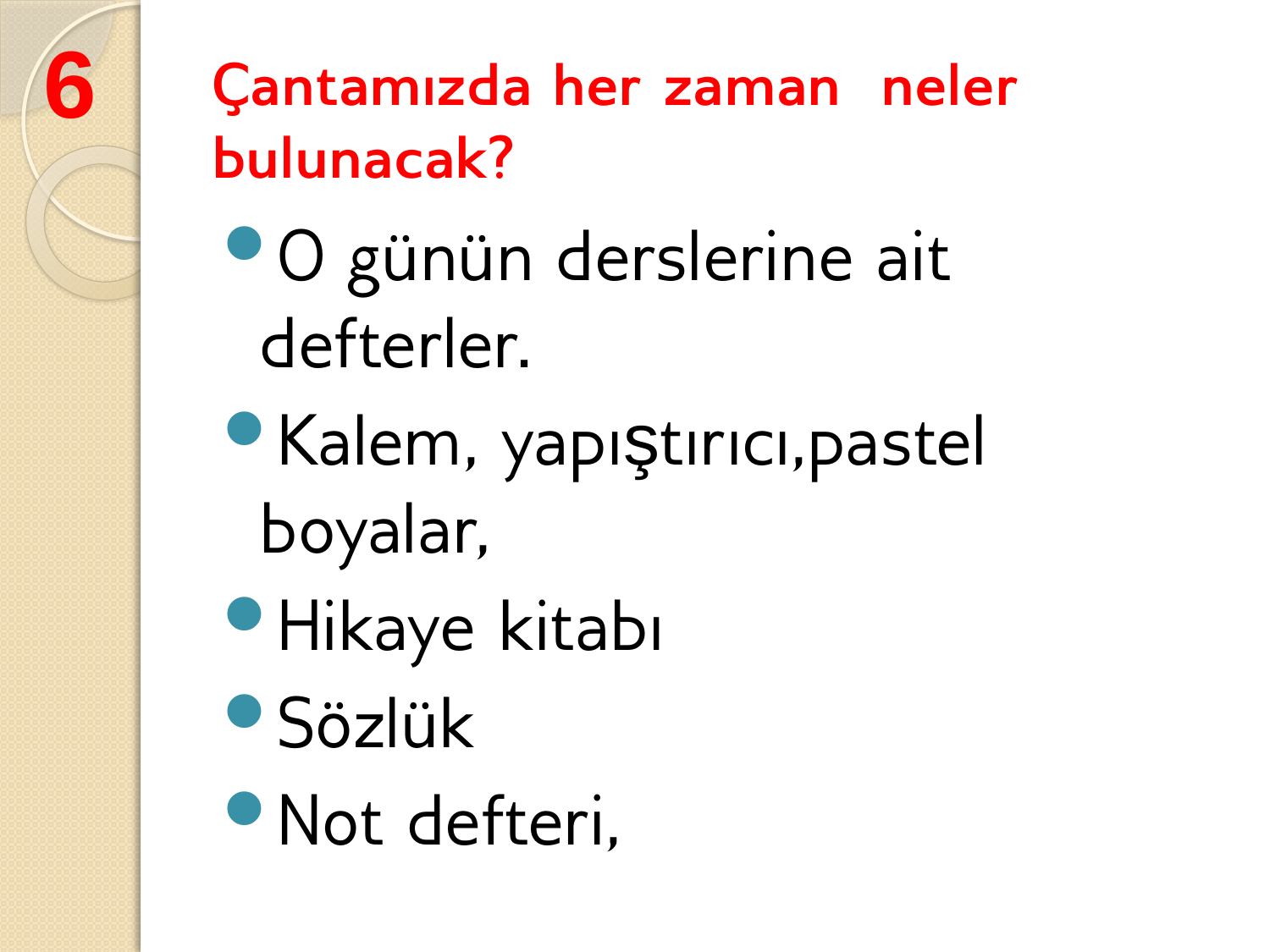

6
# Çantamızda her zaman  neler bulunacak?
O günün derslerine ait defterler.
Kalem, yapıştırıcı,pastel boyalar,
Hikaye kitabı
Sözlük
Not defteri,